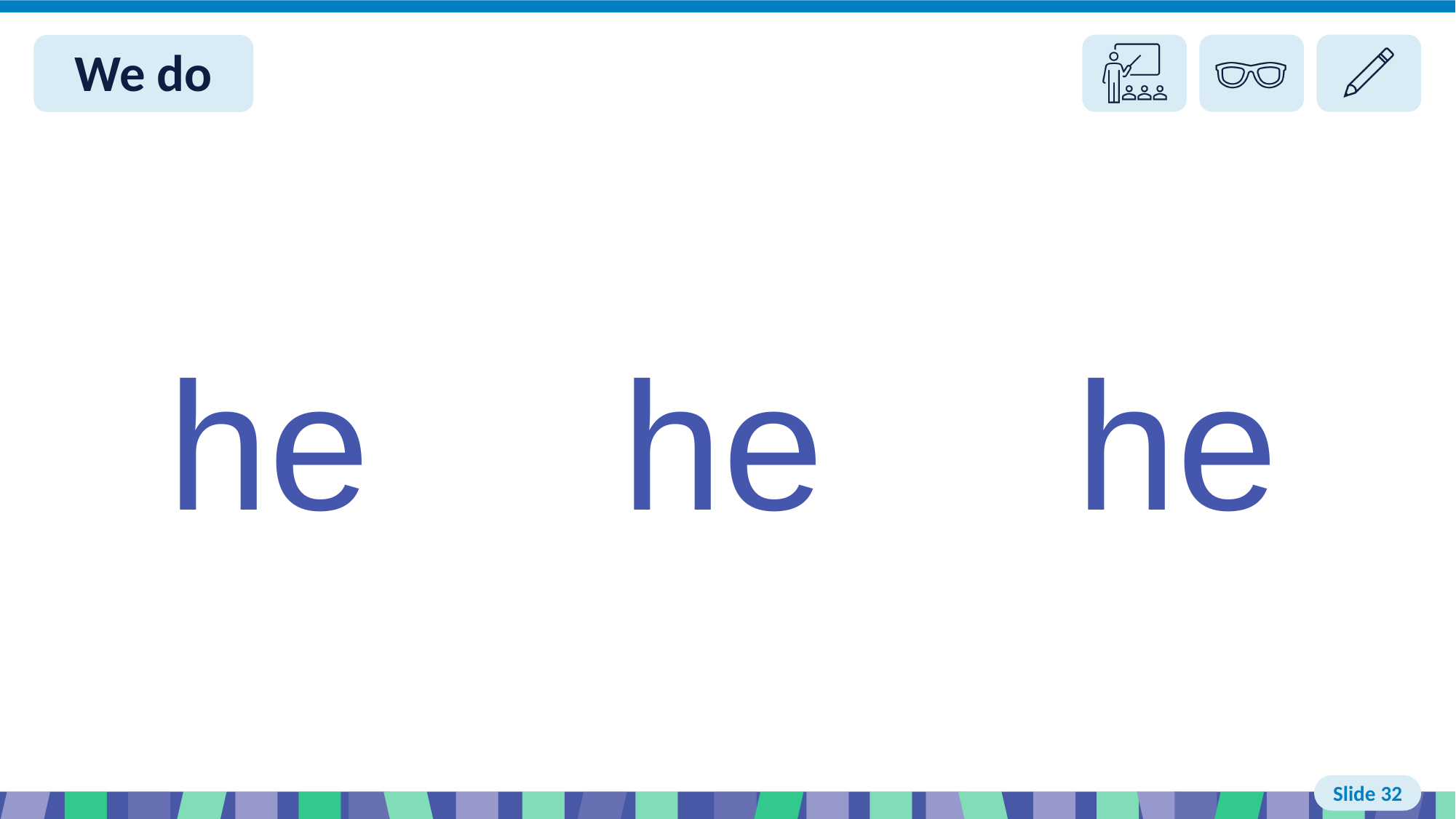

# Slide 32 We do read
he     he     he